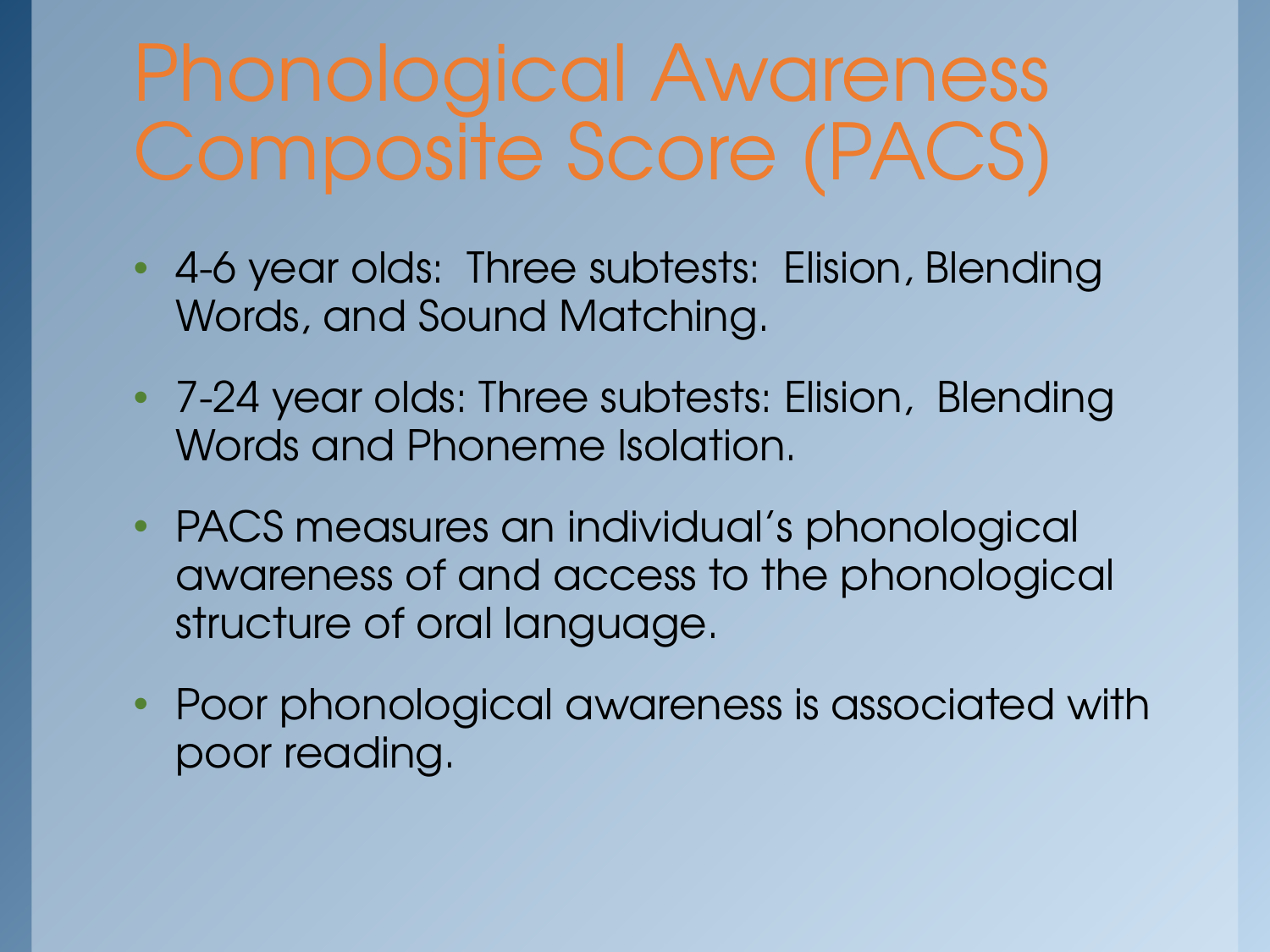

# Phonological Awareness Composite Score (PACS)
4-6 year olds:  Three subtests:  Elision, Blending Words, and Sound Matching.
7-24 year olds: Three subtests: Elision,  Blending Words and Phoneme Isolation.
PACS measures an individual’s phonological awareness of and access to the phonological structure of oral language.
Poor phonological awareness is associated with poor reading.